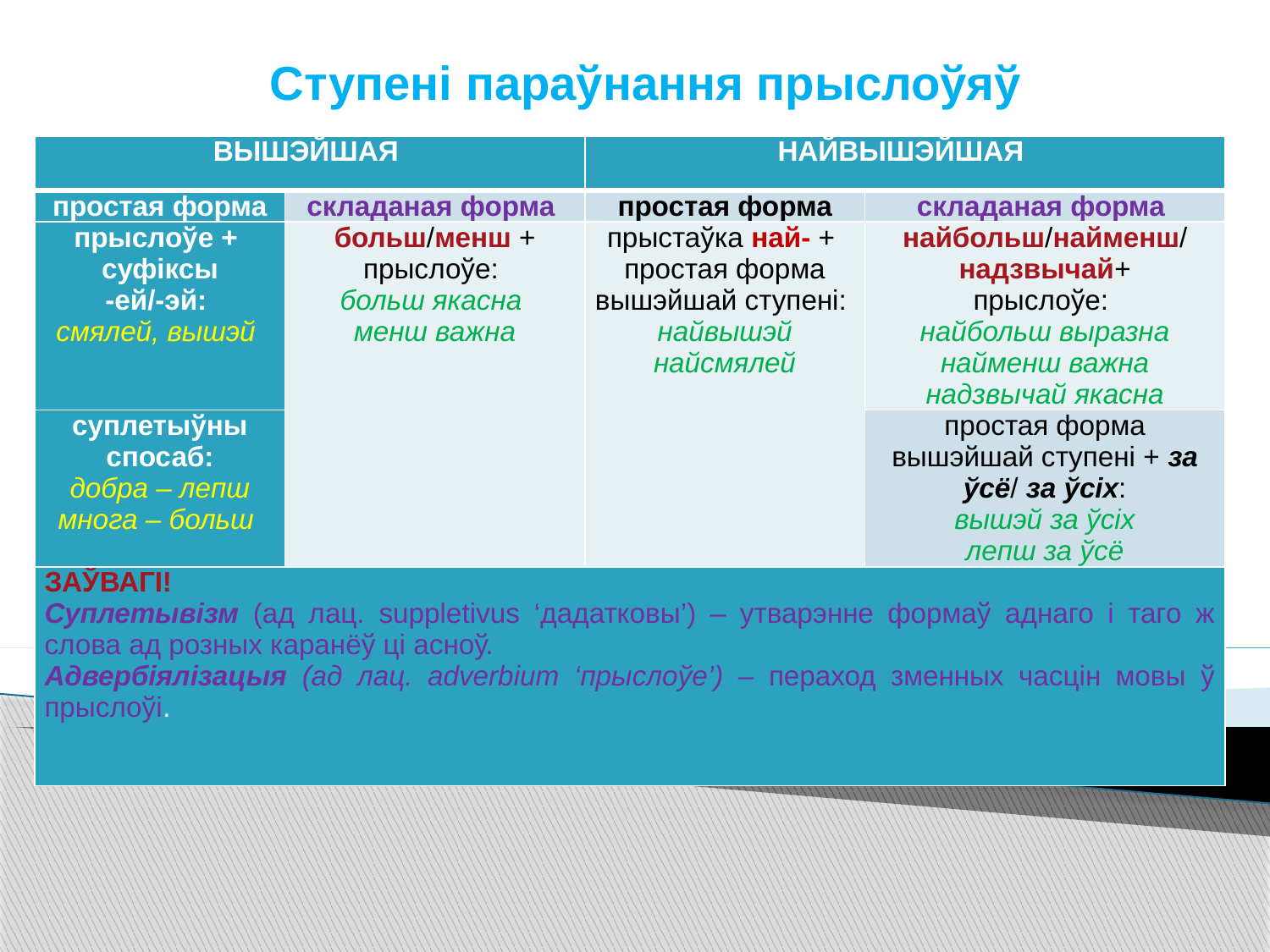

Ступені параўнання прыслоўяў
| ВЫШЭЙШАЯ |  | НАЙВЫШЭЙШАЯ |  |
| --- | --- | --- | --- |
| простая форма | складаная форма | простая форма | складаная форма |
| прыслоўе + суфіксы -ей/-эй: смялей, вышэй | больш/менш + прыслоўе: больш якасна менш важна | прыстаўка най- + простая форма вышэйшай ступені: найвышэй найсмялей | найбольш/найменш/ надзвычай+ прыслоўе: найбольш выразна найменш важна надзвычай якасна |
| суплетыўны спосаб: добра – лепш многа – больш |  |  | простая форма вышэйшай ступені + за ўсё/ за ўсіх: вышэй за ўсіх лепш за ўсё |
| ЗАЎВАГІ! Суплетывізм (ад лац. suppletivus ‘дадатковы’) – утварэнне формаў аднаго і таго ж слова ад розных каранёў ці асноў. Адвербіялізацыя (ад лац. adverbium ‘прыслоўе’) – пераход зменных часцін мовы ў прыслоўі. |  |  |  |
# .